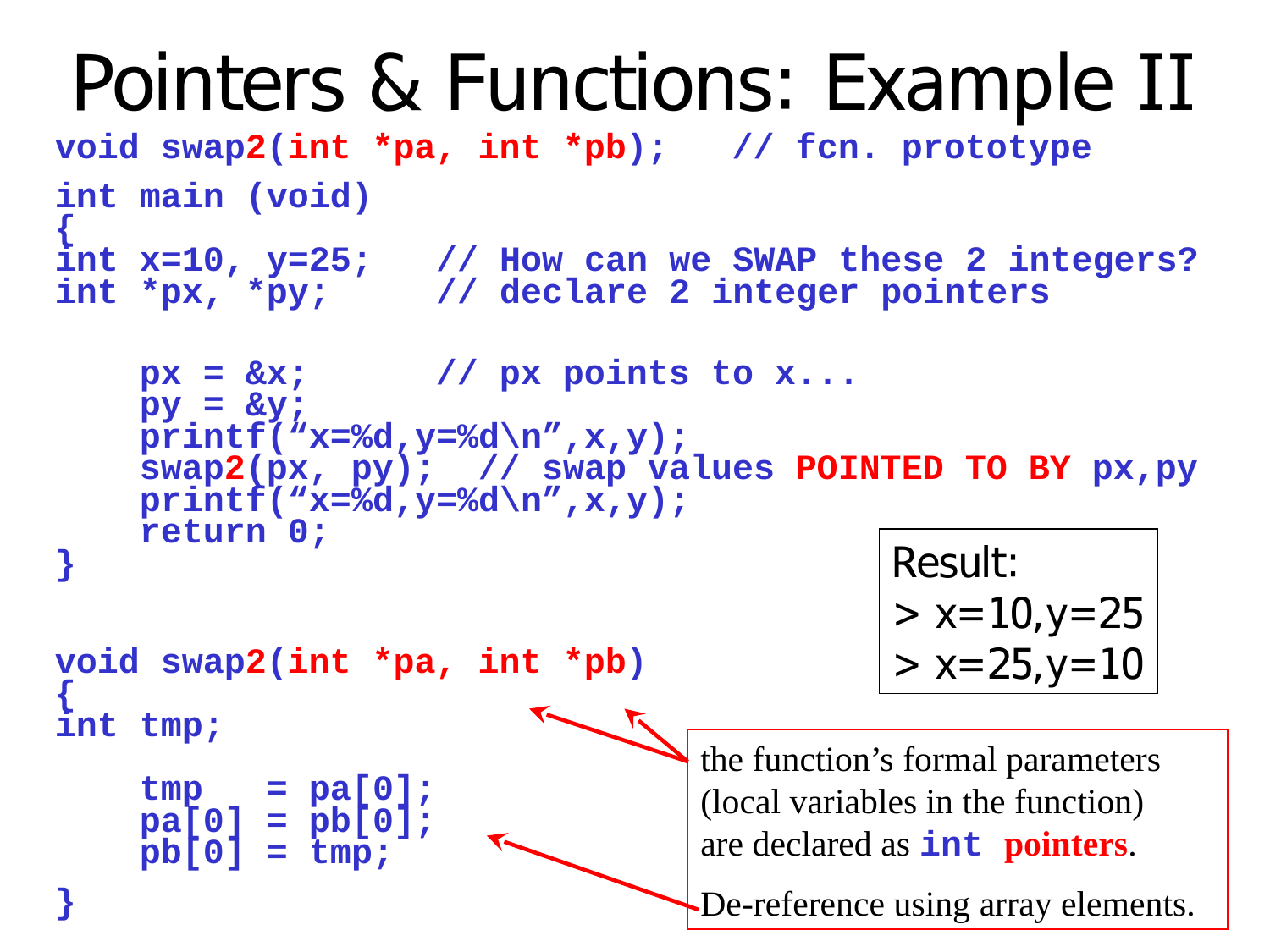

# Pointers & Functions: Example II
void swap2(int *pa, int *pb);   // fcn. prototype
int main (void)
{
int x=10, y=25;   // How can we SWAP these 2 integers?
int *px, *py;     // declare 2 integer pointers
    px = &x;  	// px points to x...
    py = &y;
    printf(“x=%d,y=%d\n”,x,y);
    swap2(px, py);  // swap values POINTED TO BY px,py
    printf(“x=%d,y=%d\n”,x,y);
    return 0;
}

void swap2(int *pa, int *pb)
{
int tmp;
    tmp   = pa[0];
    pa[0] = pb[0];
    pb[0] = tmp;
}
Result:
> x=10,y=25
> x=25,y=10

the function’s formal parameters
(local variables in the function)
are declared as int pointers.
De-reference using array elements.